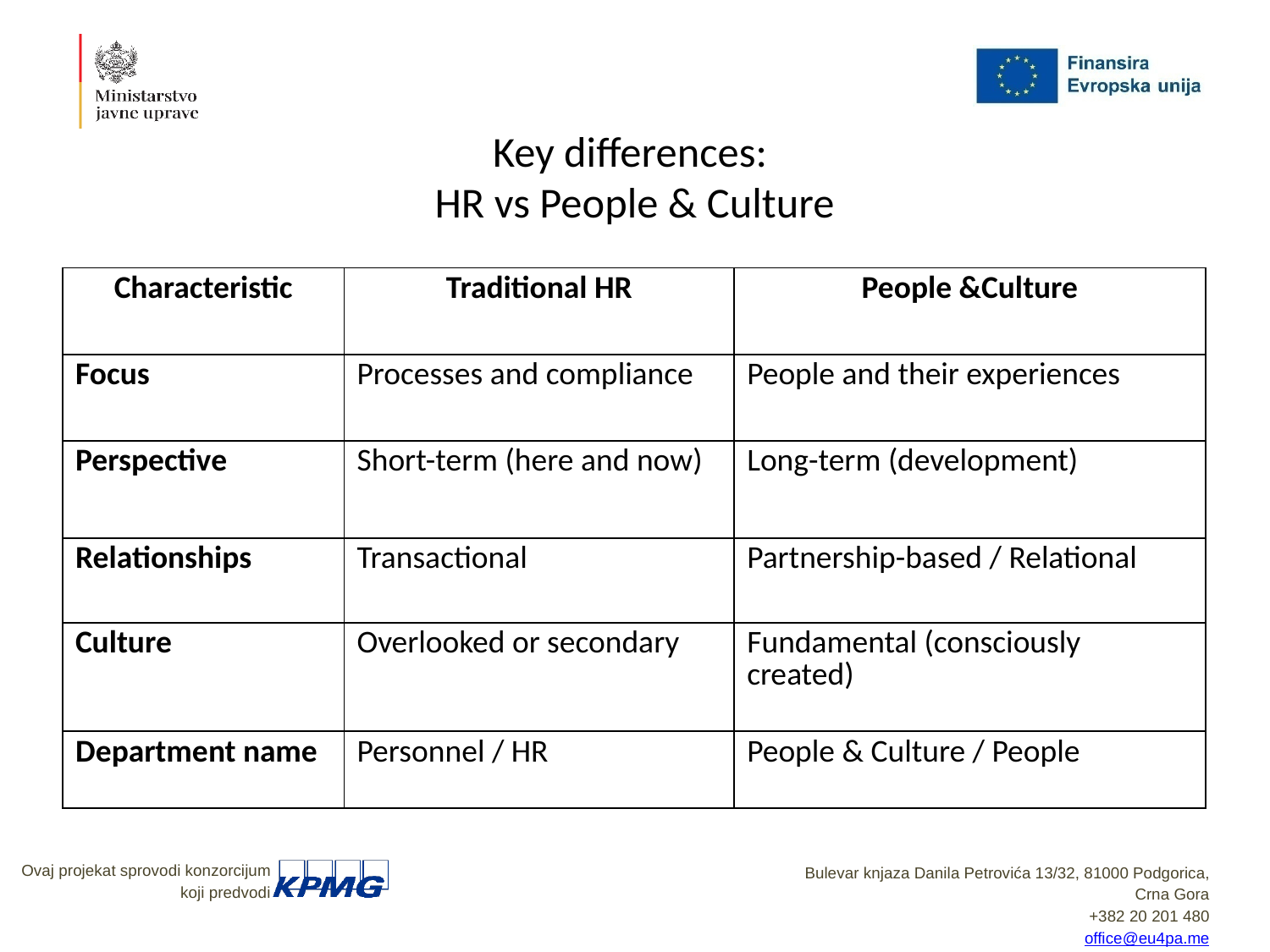

# Key differences: HR vs People & Culture

| Characteristic | Traditional HR | People &Culture |
| --- | --- | --- |
| Focus | Processes and compliance | People and their experiences |
| Perspective | Short-term (here and now) | Long-term (development) |
| Relationships | Transactional | Partnership-based / Relational |
| Culture | Overlooked or secondary | Fundamental (consciously created) |
| Department name | Personnel / HR | People & Culture / People |